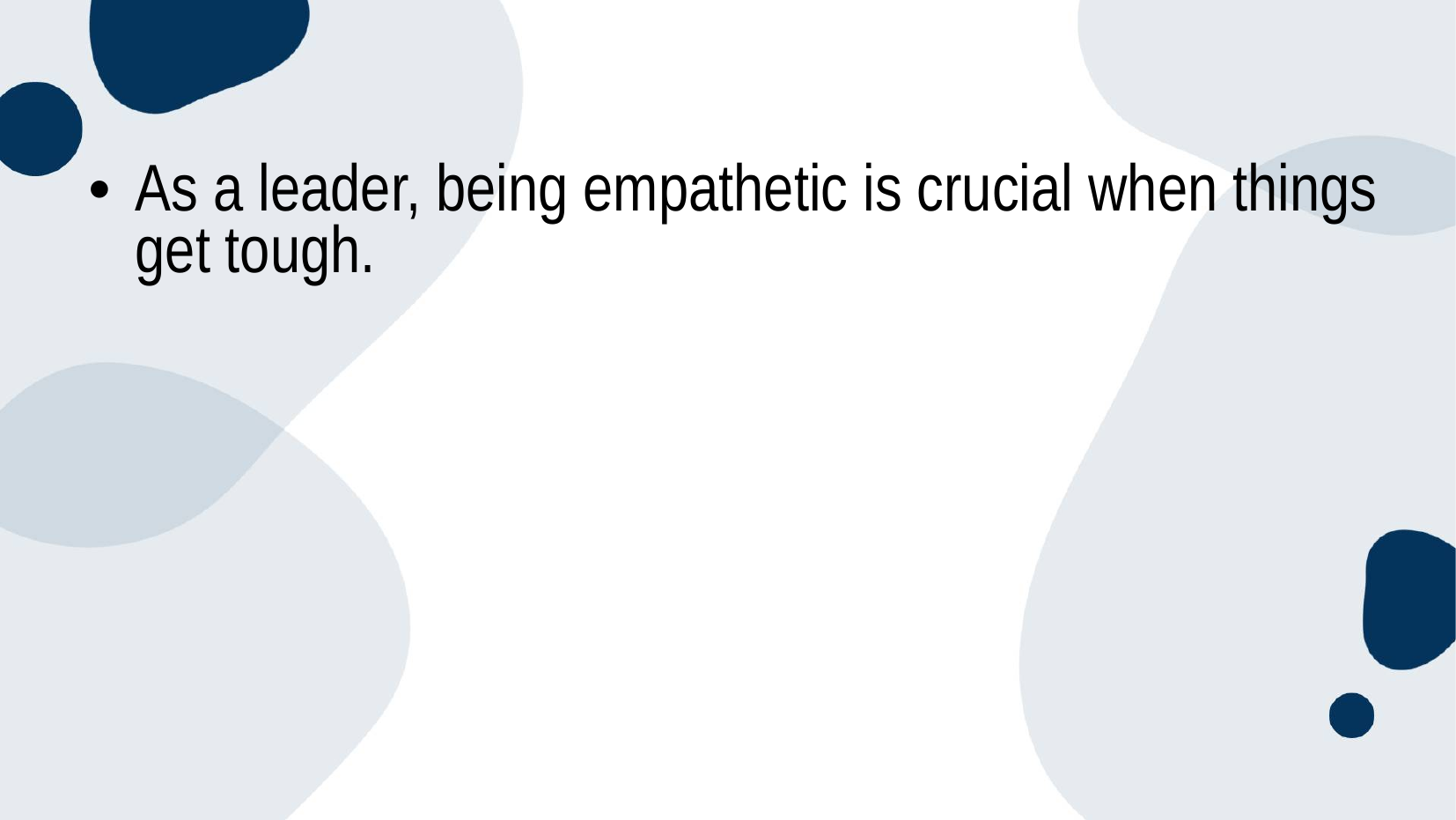

#
As a leader, being empathetic is crucial when things get tough.